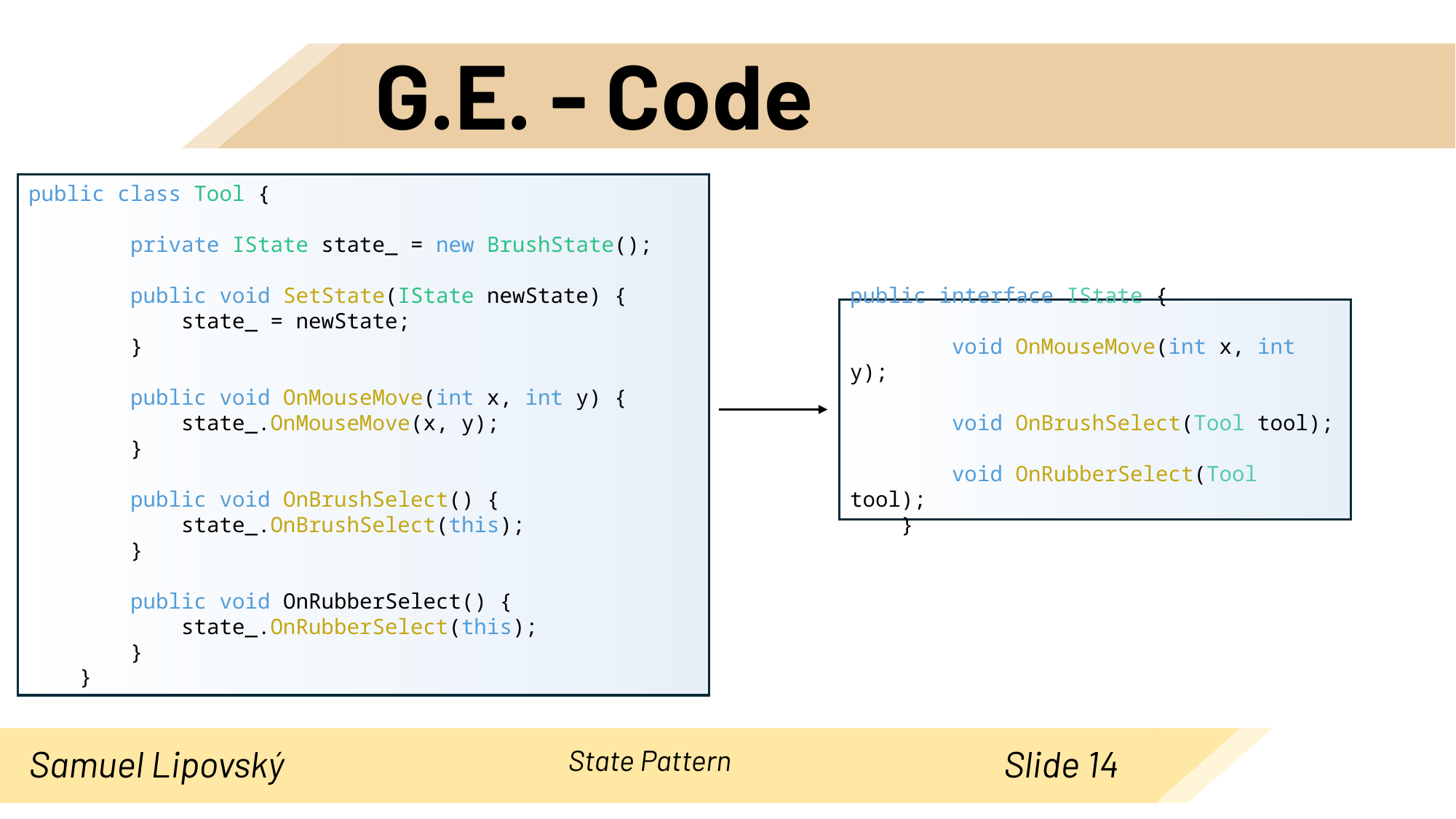

# G.E. - Code

public class Tool {

        private IState state_ = new BrushState();

        public void SetState(IState newState) {
            state_ = newState;
        }

        public void OnMouseMove(int x, int y) {
            state_.OnMouseMove(x, y);
        }

        public void OnBrushSelect() {
            state_.OnBrushSelect(this);
        }

        public void OnRubberSelect() {
            state_.OnRubberSelect(this);
        }
    }
public interface IState {

        void OnMouseMove(int x, int y);

        void OnBrushSelect(Tool tool);

        void OnRubberSelect(Tool tool);
    }

State Pattern
Samuel Lipovský
Slide 14